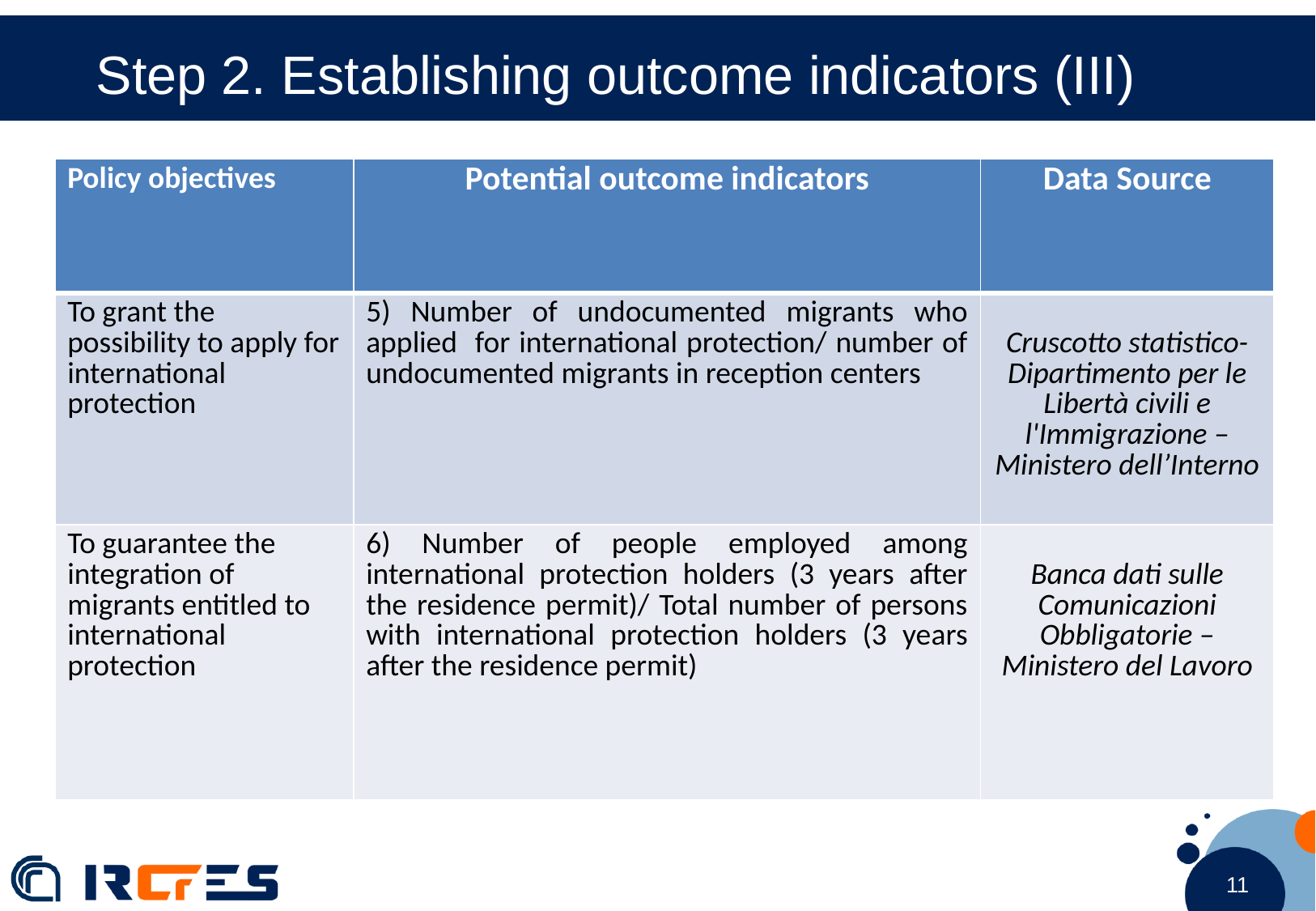

Step 2. Establishing outcome indicators (III)
| Policy objectives | Potential outcome indicators | Data Source |
| --- | --- | --- |
| To grant the possibility to apply for international protection | 5) Number of undocumented migrants who applied for international protection/ number of undocumented migrants in reception centers | Cruscotto statistico- Dipartimento per le Libertà civili e l'Immigrazione – Ministero dell’Interno |
| To guarantee the integration of migrants entitled to international protection | 6) Number of people employed among international protection holders (3 years after the residence permit)/ Total number of persons with international protection holders (3 years after the residence permit) | Banca dati sulle Comunicazioni Obbligatorie – Ministero del Lavoro |